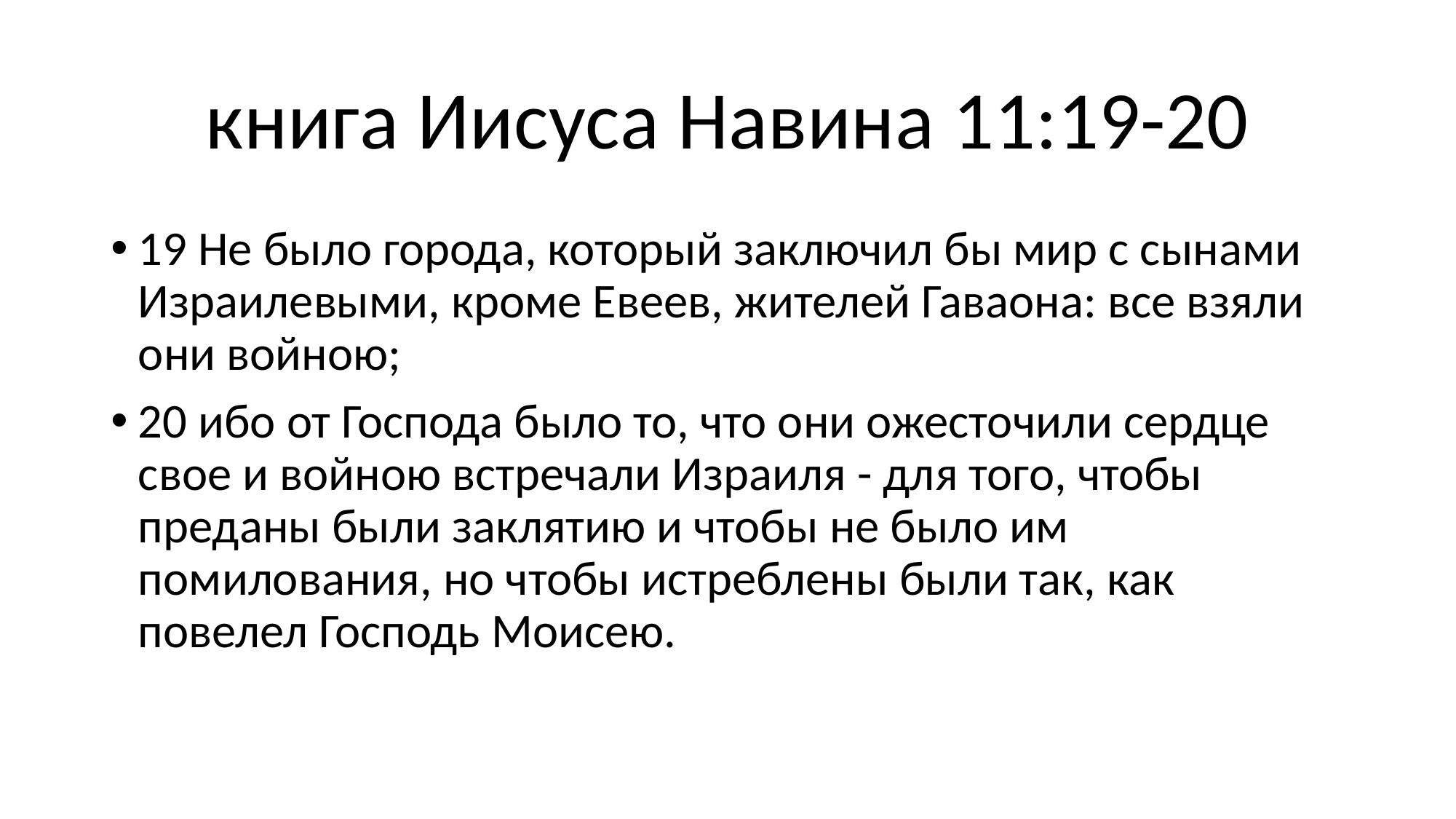

# книга Иисуса Навина 11:19-20
19 Не было города, который заключил бы мир с сынами Израилевыми, кроме Евеев, жителей Гаваона: все взяли они войною;
20 ибо от Господа было то, что они ожесточили сердце свое и войною встречали Израиля - для того, чтобы преданы были заклятию и чтобы не было им помилования, но чтобы истреблены были так, как повелел Господь Моисею.